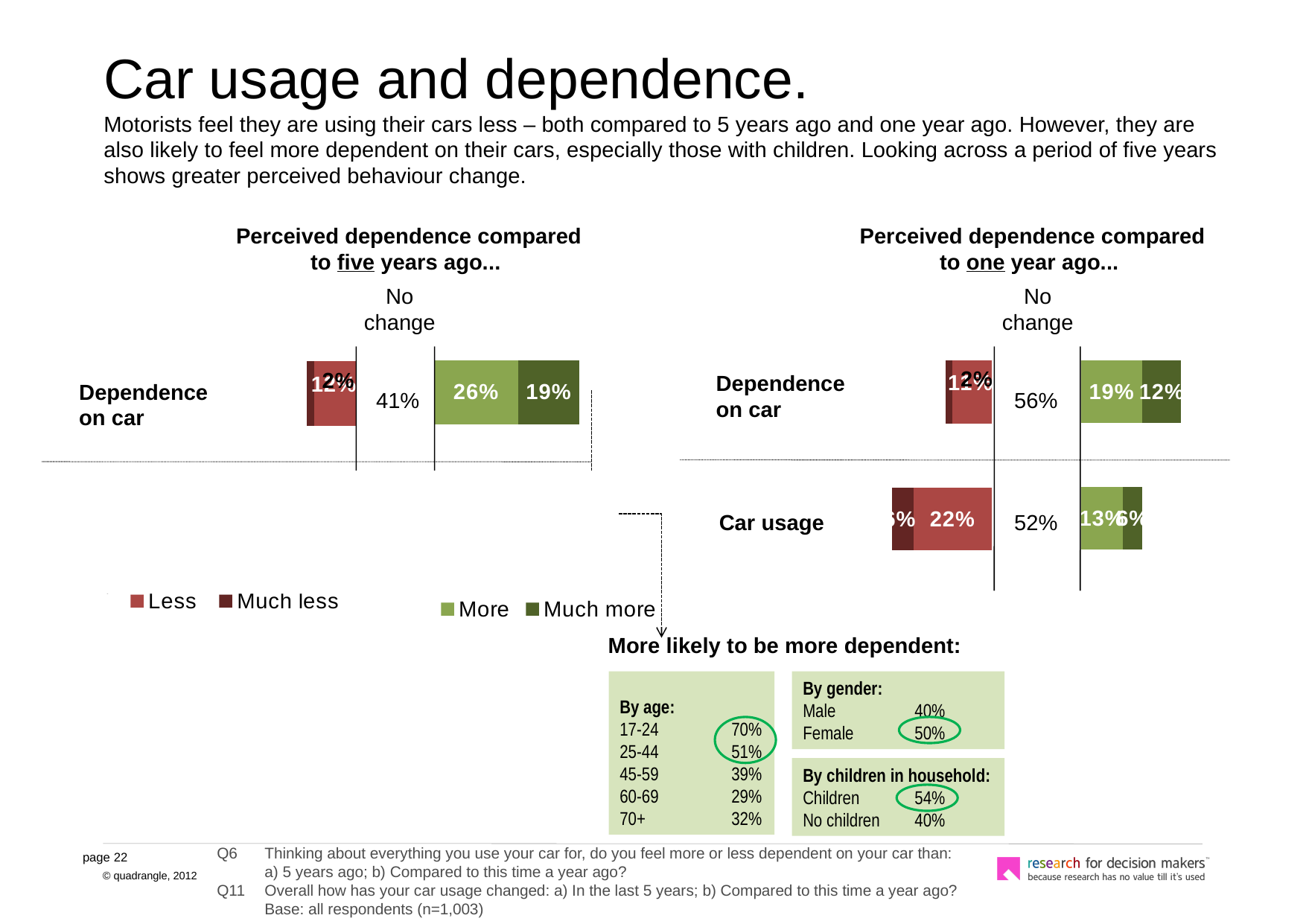

# Car usage and dependence. Motorists feel they are using their cars less – both compared to 5 years ago and one year ago. However, they are also likely to feel more dependent on their cars, especially those with children. Looking across a period of five years shows greater perceived behaviour change.
Perceived dependence compared to five years ago...
Perceived dependence compared to one year ago...
No change
No change

### Chart

| Category | Less | Much less |
|---|---|---|
| Dependent | 0.12000000000000002 | 0.02000000000000001 |
| Use | 0.2800000000000001 | 0.08000000000000004 |

### Chart

| Category | More | Much more |
|---|---|---|
| Dependent | 0.26 | 0.19 |
| Use | 0.18000000000000024 | 0.09000000000000002 |

### Chart

| Category | Less | Much less |
|---|---|---|
| Dependent | 0.11 | 0.02000000000000001 |
| Use | 0.22 | 0.06000000000000003 |

### Chart

| Category | More | Much more |
|---|---|---|
| Dependent | 0.19 | 0.12000000000000002 |
| Use | 0.13 | 0.06000000000000003 |
Dependence on car
Dependence on car
41%
56%

Car usage
37%
Car usage
52%

More likely to be more dependent:
More likely to be use less:

By age:
17-24	14%
25-44	29%
45-59	39%
60-69	54%
70+	52%
By gender:
Male	41%
Female	31%

By age:
17-24	70%
25-44	51%
45-59	39%
60-69	29%
70+	32%
By gender:
Male	40%
Female	50%

By children in household:
Children	27%
No children	41%
By children in household:
Children	54%
No children	40%

Q6	Thinking about everything you use your car for, do you feel more or less dependent on your car than: a) 5 years ago; b) Compared to this time a year ago?
Q11	Overall how has your car usage changed: a) In the last 5 years; b) Compared to this time a year ago?
	Base: all respondents (n=1,003)